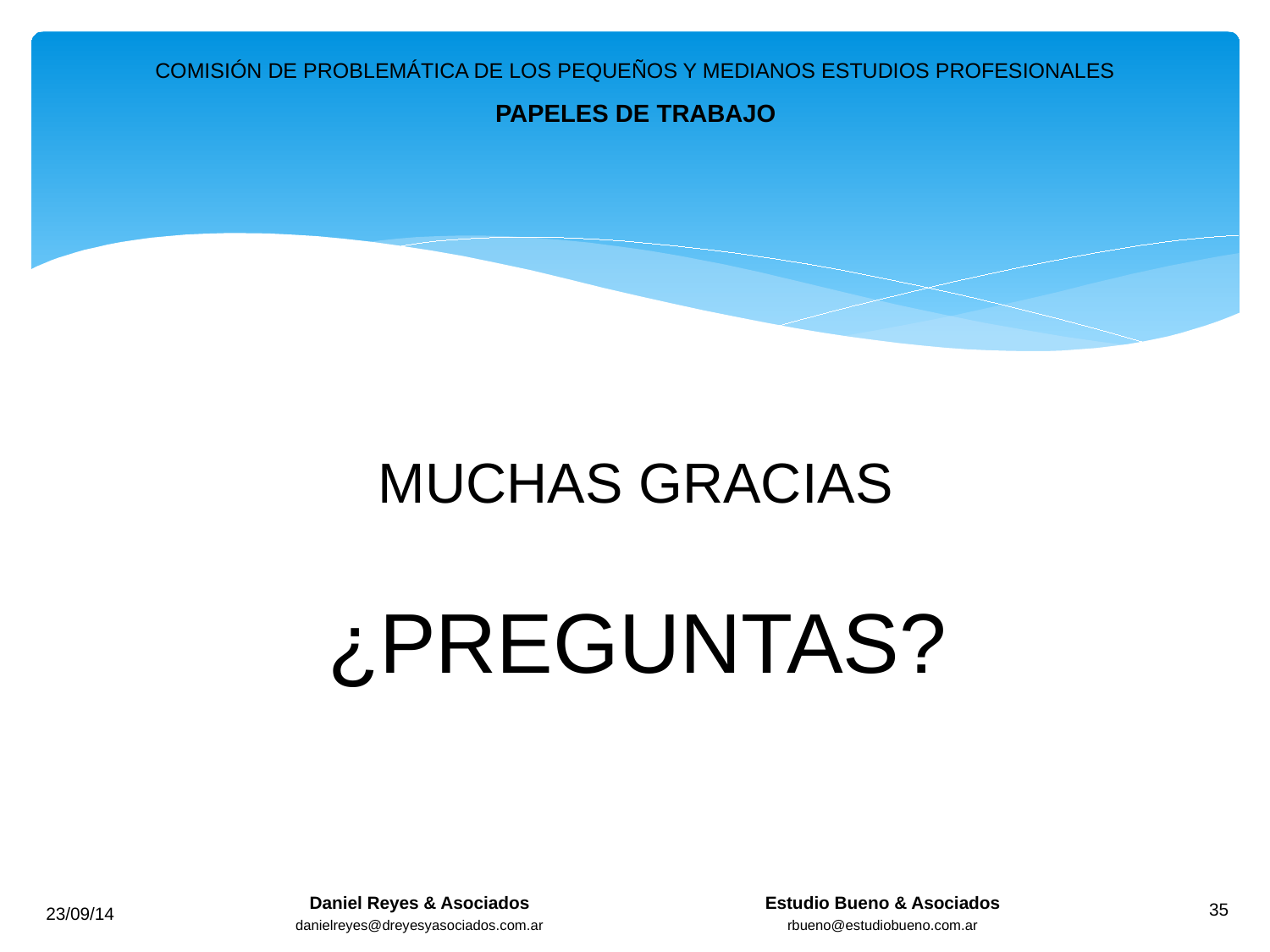

COMISIÓN DE PROBLEMÁTICA DE LOS PEQUEÑOS Y MEDIANOS ESTUDIOS PROFESIONALES
PAPELES DE TRABAJO
MUCHAS GRACIAS
¿PREGUNTAS?
Daniel Reyes & Asociados
danielreyes@dreyesyasociados.com.ar
Estudio Bueno & Asociados
rbueno@estudiobueno.com.ar
23/09/14
35